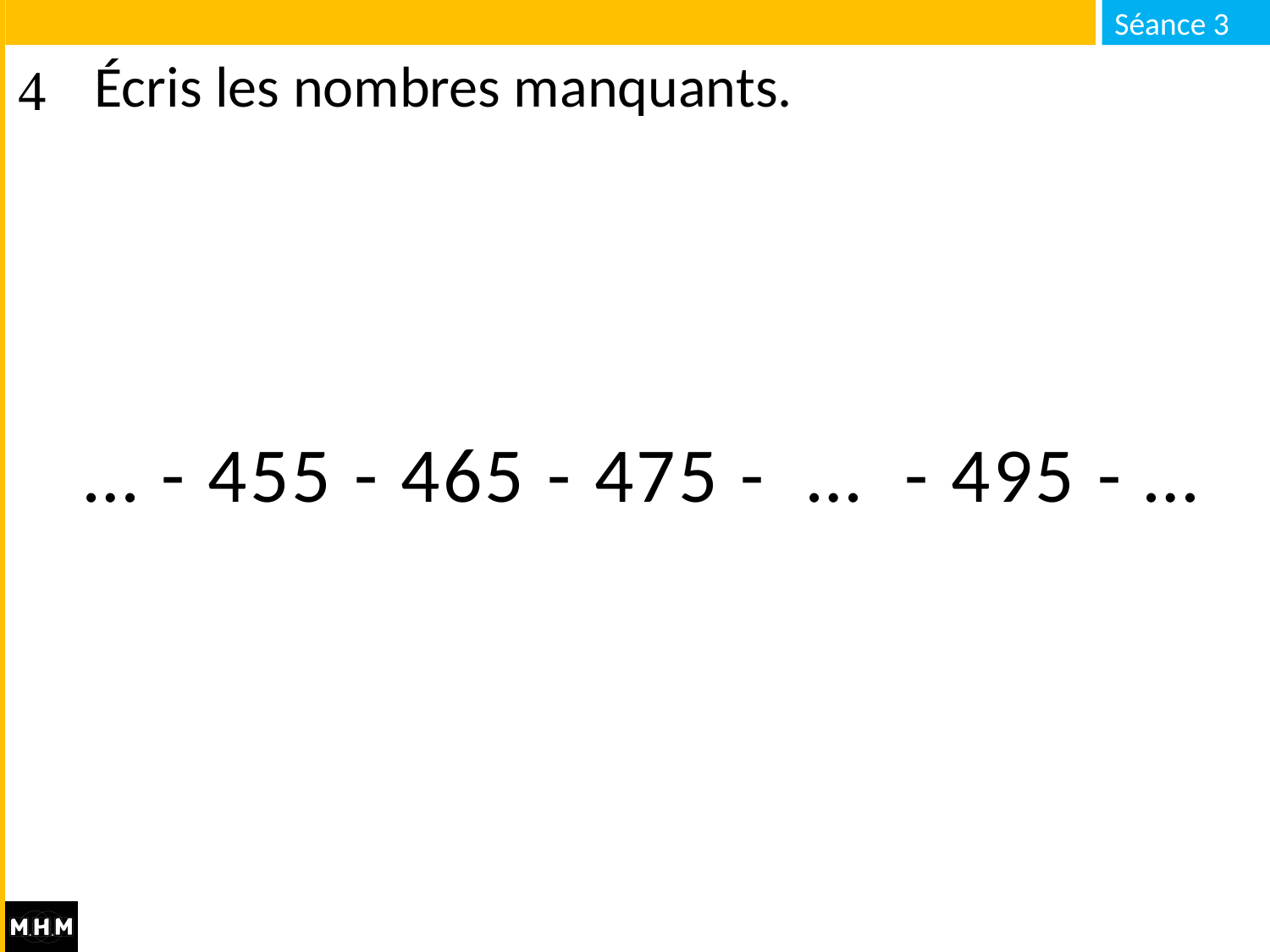

# Écris les nombres manquants.
… - 455 - 465 - 475 -  …  - 495 - …